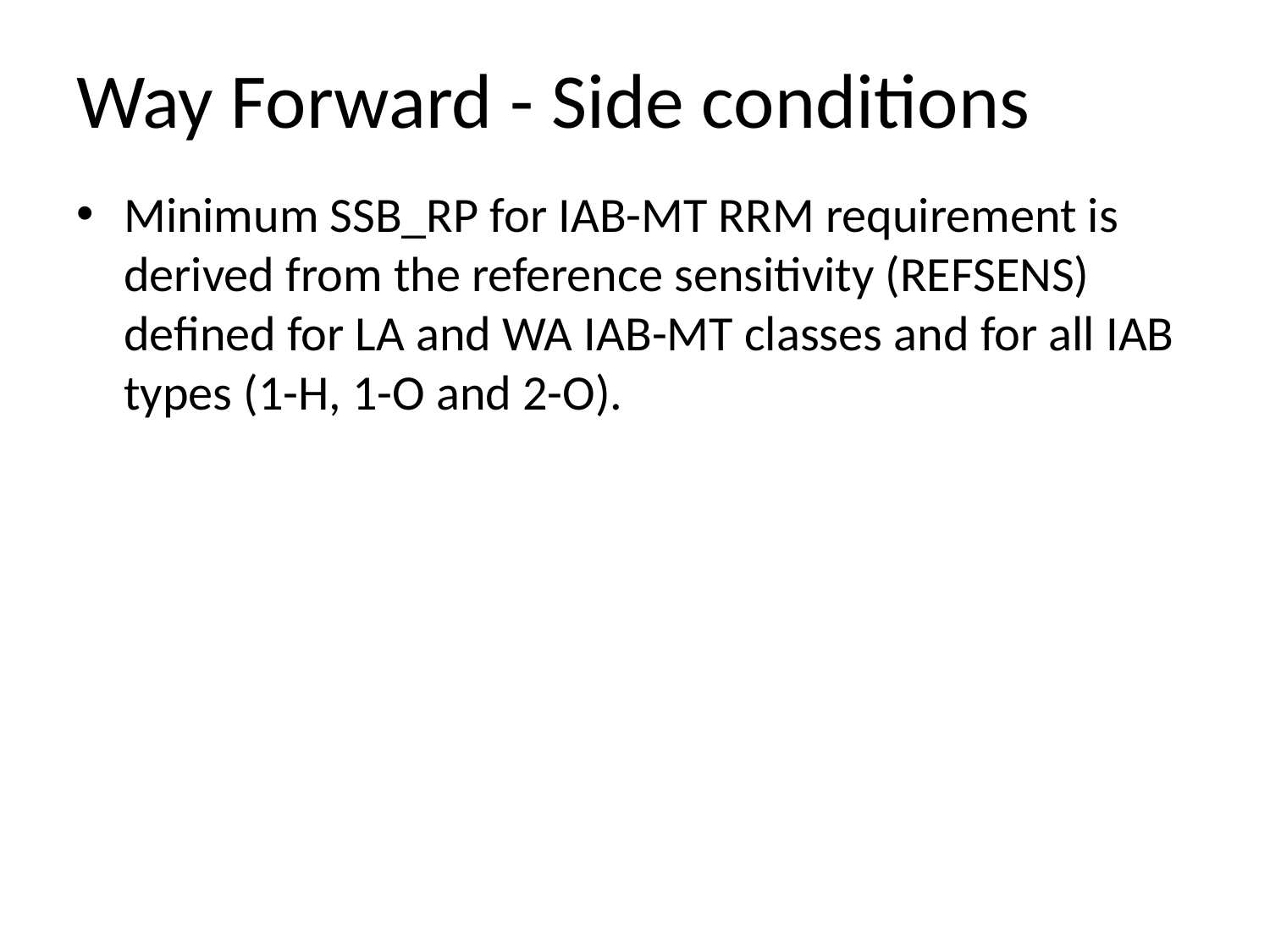

# Way Forward - Side conditions
Minimum SSB_RP for IAB-MT RRM requirement is derived from the reference sensitivity (REFSENS) defined for LA and WA IAB-MT classes and for all IAB types (1-H, 1-O and 2-O).